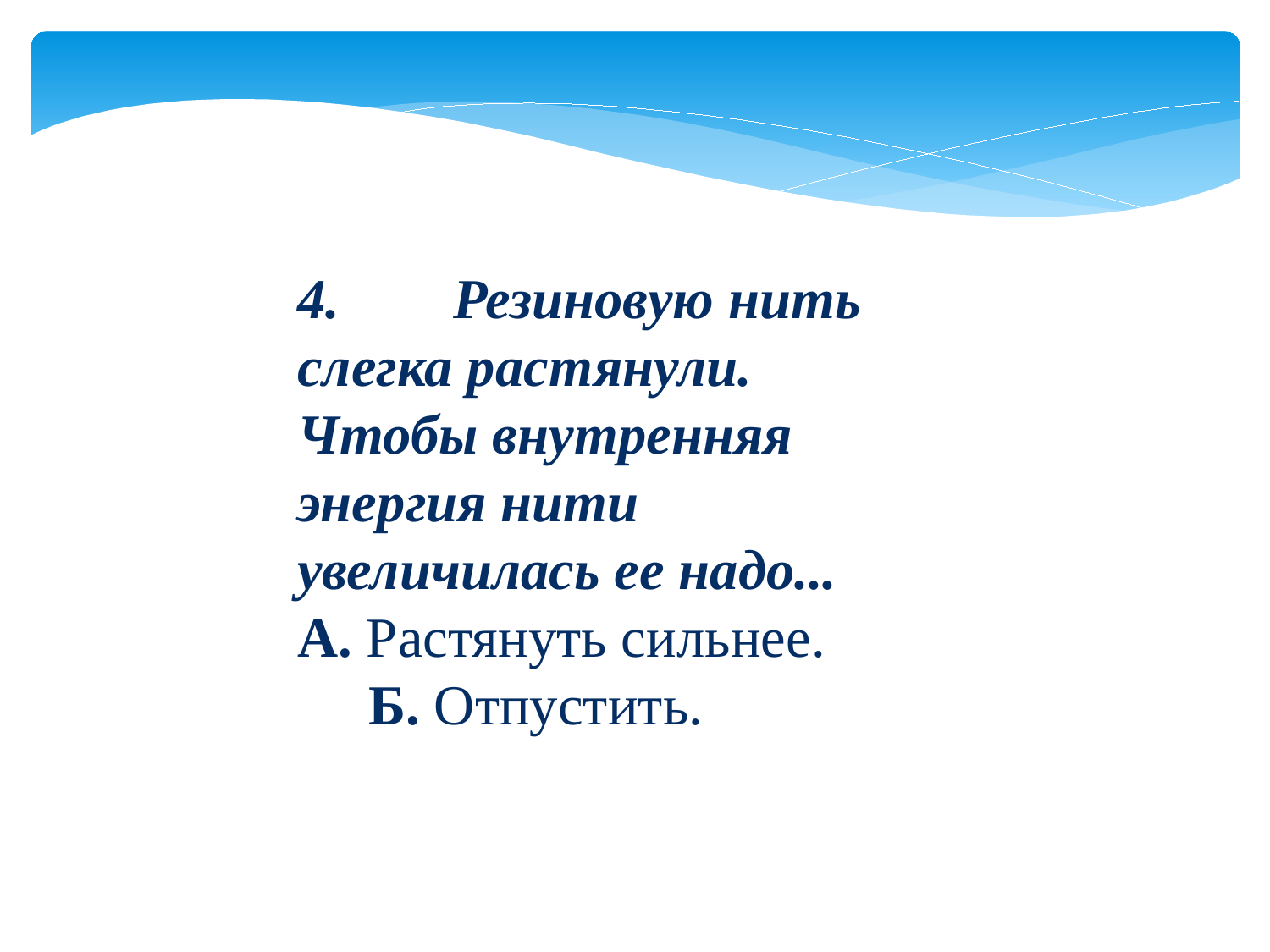

4.        Резиновую нить слегка растянули. Чтобы внутренняя энергия нити увеличилась ее надо...
А. Растянуть сильнее.          Б. Отпустить.